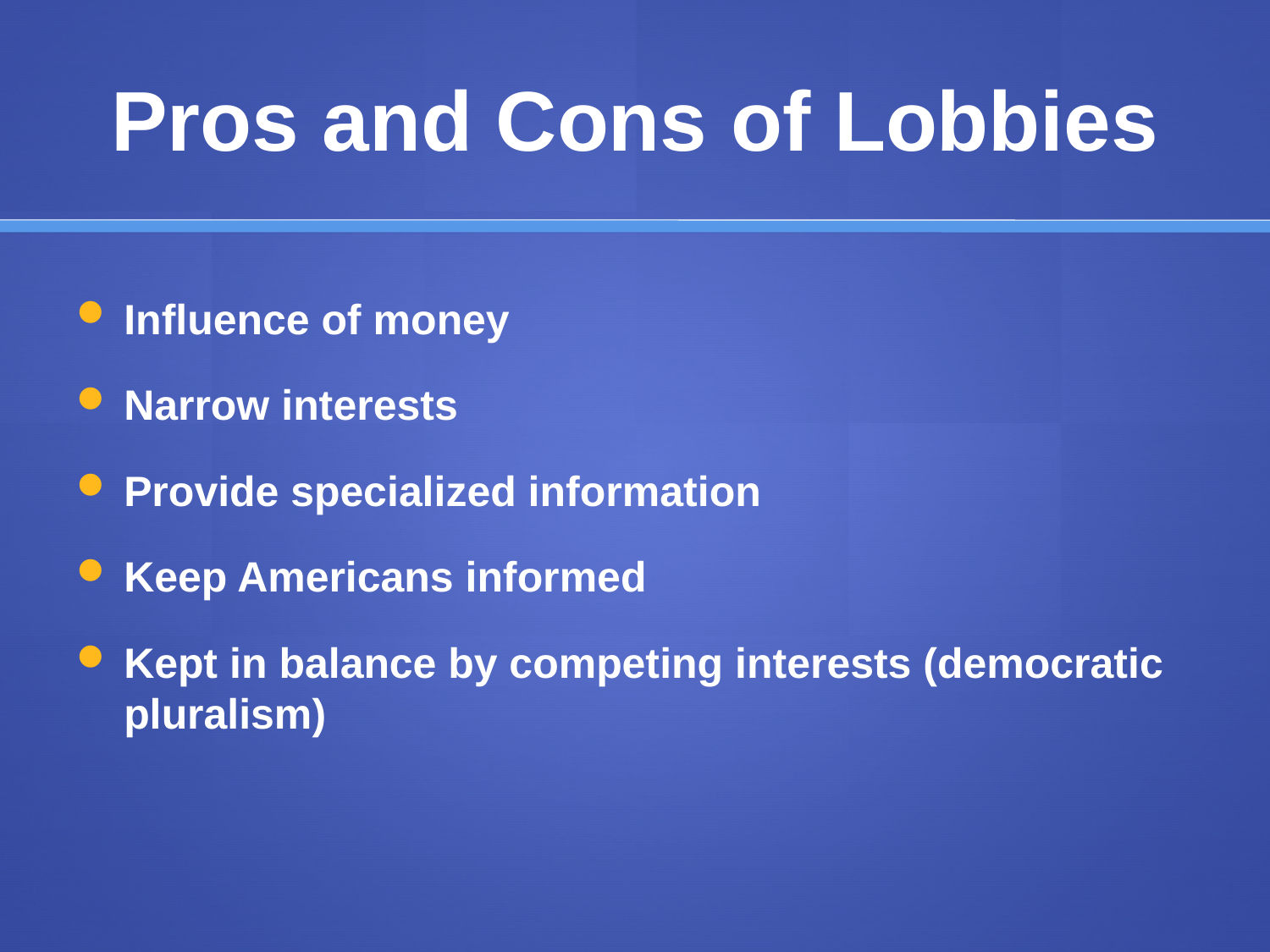

# Pros and Cons of Lobbies
Influence of money
Narrow interests
Provide specialized information
Keep Americans informed
Kept in balance by competing interests (democratic pluralism)